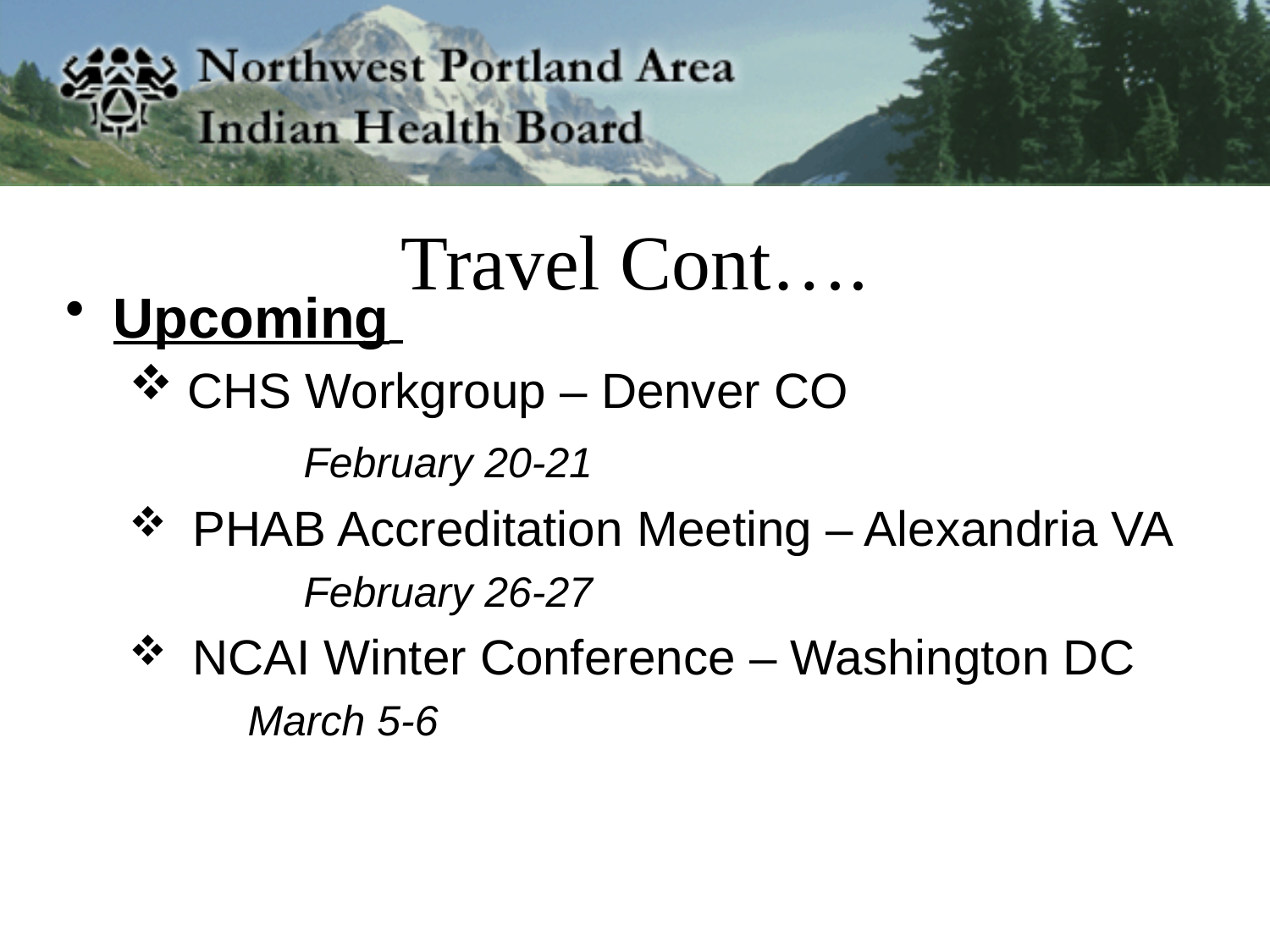

# Travel Cont….
Upcoming
 CHS Workgroup – Denver CO
	    February 20-21
  PHAB Accreditation Meeting – Alexandria VA
   	    February 26-27
  NCAI Winter Conference – Washington DC
          March 5-6